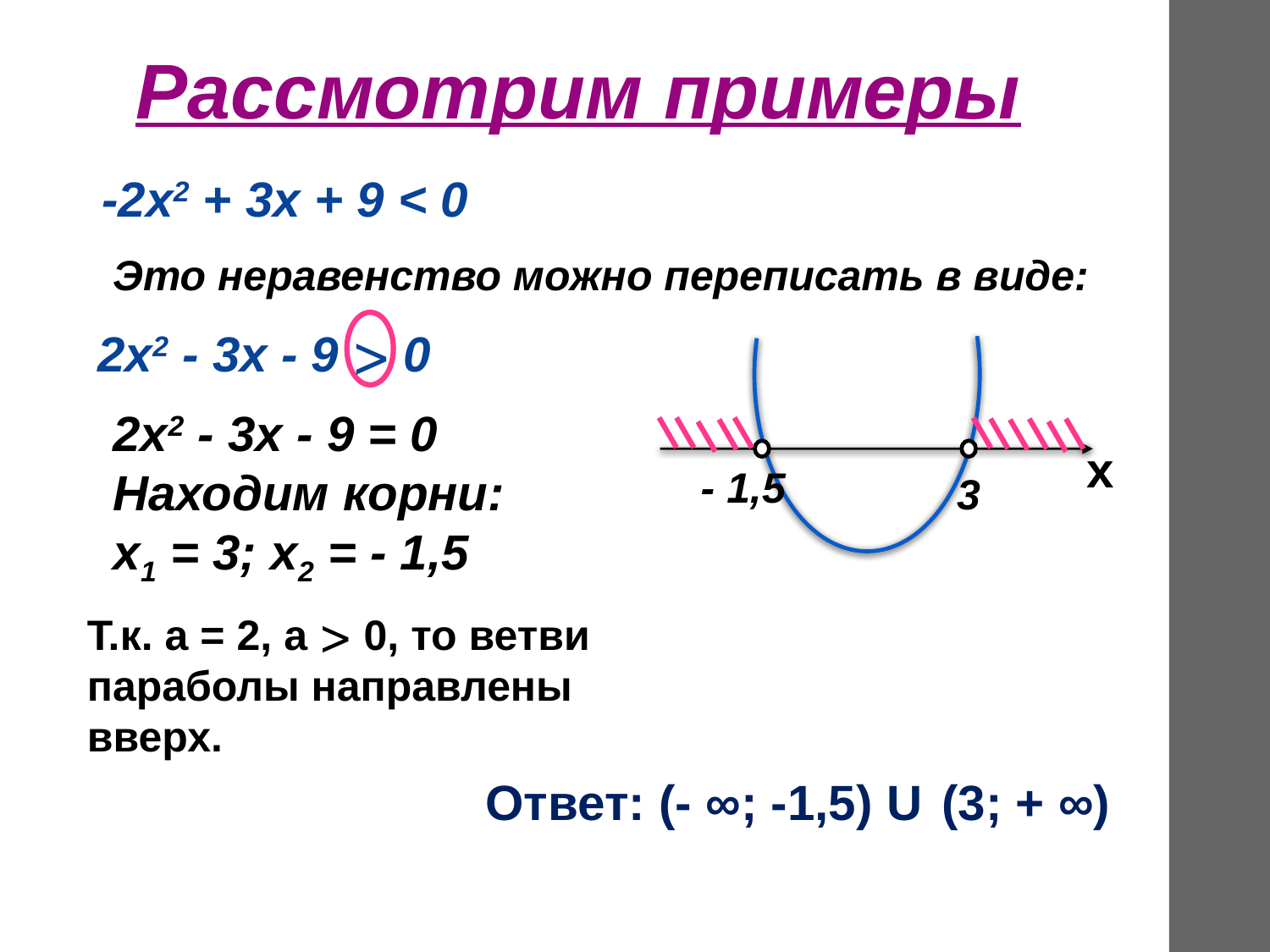

Рассмотрим примеры
-2х2 + 3х + 9 < 0
Это неравенство можно переписать в виде:

2х2 - 3х - 9 > 0
2х2 - 3х - 9 = 0
Находим корни:
х1 = 3; х2 = - 1,5
х

- 1,5
3
Т.к. а = 2, а > 0, то ветви параболы направлены вверх.
Ответ: (- ∞; -1,5) U (3; + ∞)